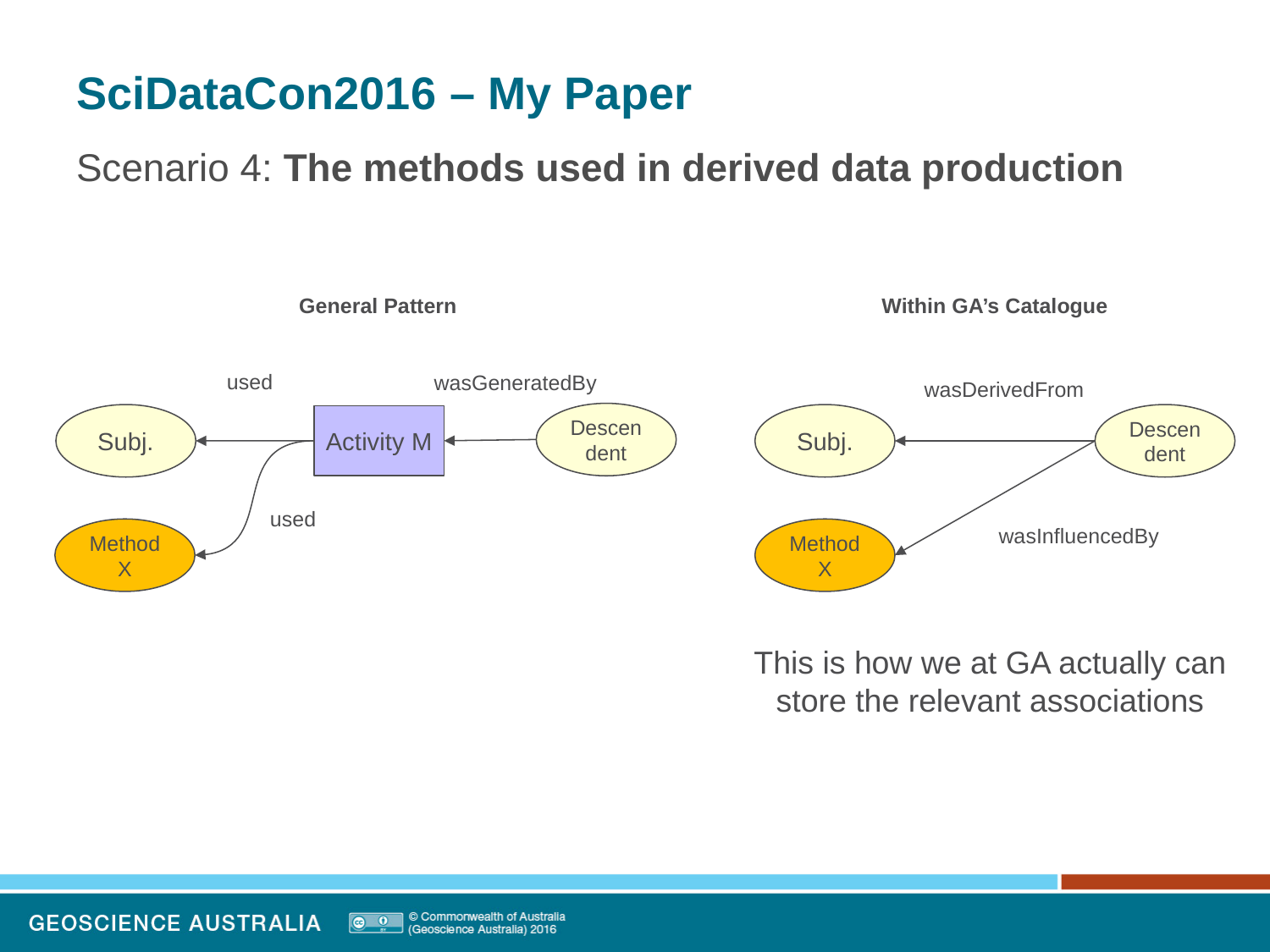

# SciDataCon2016 – My Paper
Scenario 4: The methods used in derived data production

Within GA’s Catalogue
General Pattern
used
wasGeneratedBy
wasDerivedFrom
Descendent
Subj.
Subj.
Descendent
Activity M
used
wasInfluencedBy
Method X
Method X
This is how we at GA actually can store the relevant associations